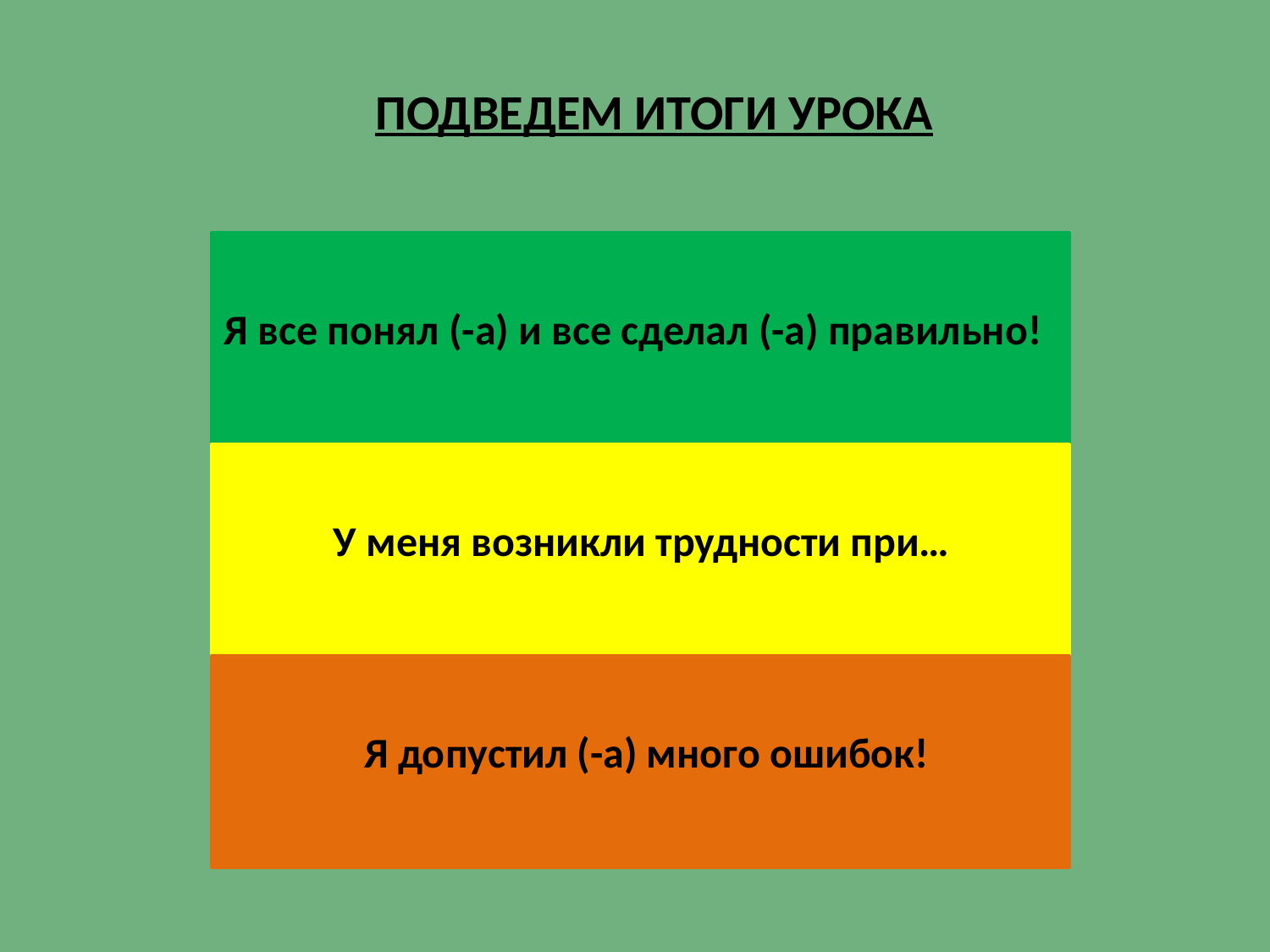

ПОДВЕДЕМ ИТОГИ УРОКА

Я все понял (-а) и все сделал (-а) правильно!

У меня возникли трудности при…

Я допустил (-а) много ошибок!